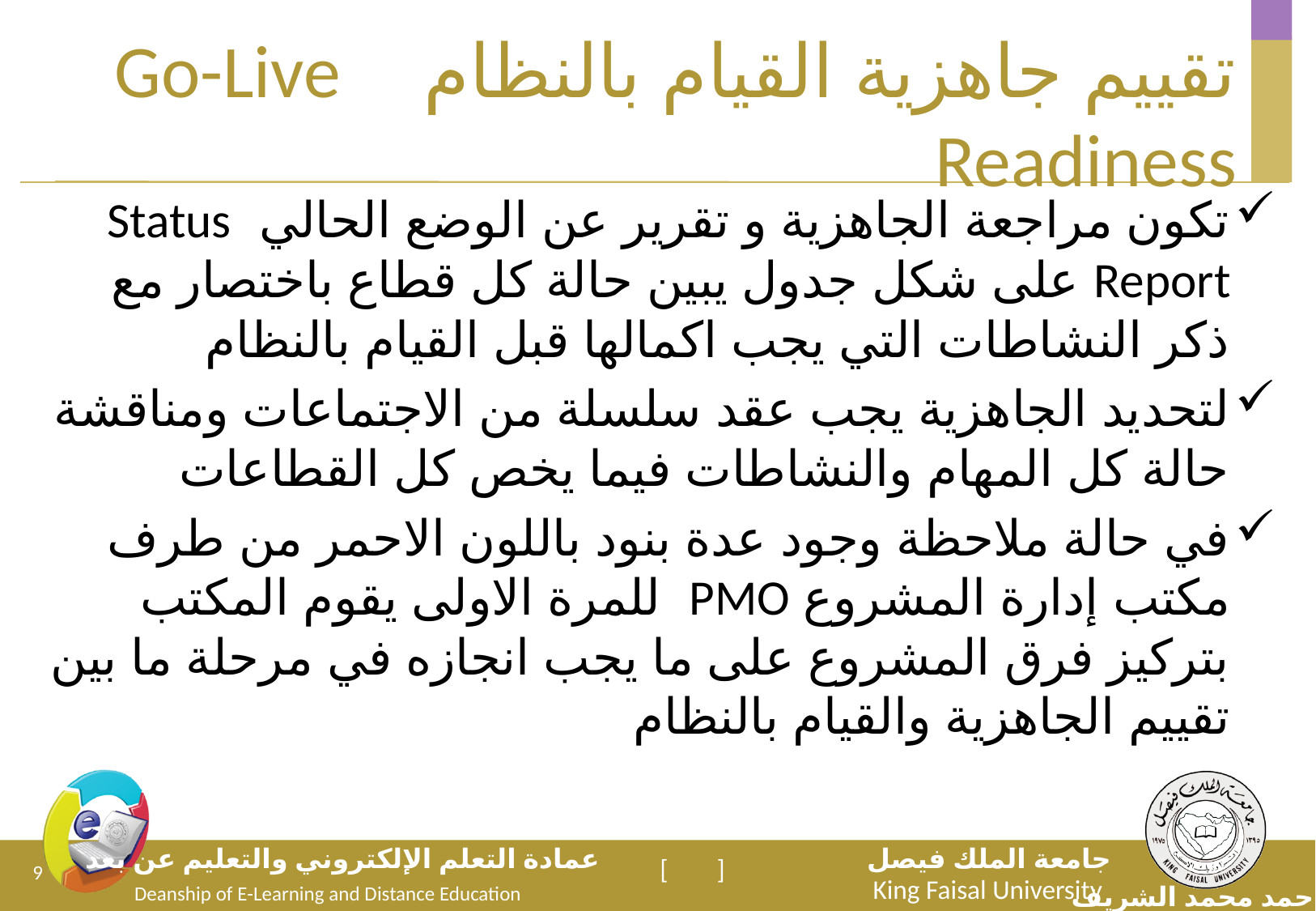

# تقييم جاهزية القيام بالنظام    Go-Live Readiness
تكون مراجعة الجاهزية و تقرير عن الوضع الحالي  Status Report على شكل جدول يبين حالة كل قطاع باختصار مع ذكر النشاطات التي يجب اكمالها قبل القيام بالنظام
لتحديد الجاهزية يجب عقد سلسلة من الاجتماعات ومناقشة حالة كل المهام والنشاطات فيما يخص كل القطاعات
في حالة ملاحظة وجود عدة بنود باللون الاحمر من طرف مكتب إدارة المشروع PMO  للمرة الاولى يقوم المكتب بتركيز فرق المشروع على ما يجب انجازه في مرحلة ما بين تقييم الجاهزية والقيام بالنظام

9